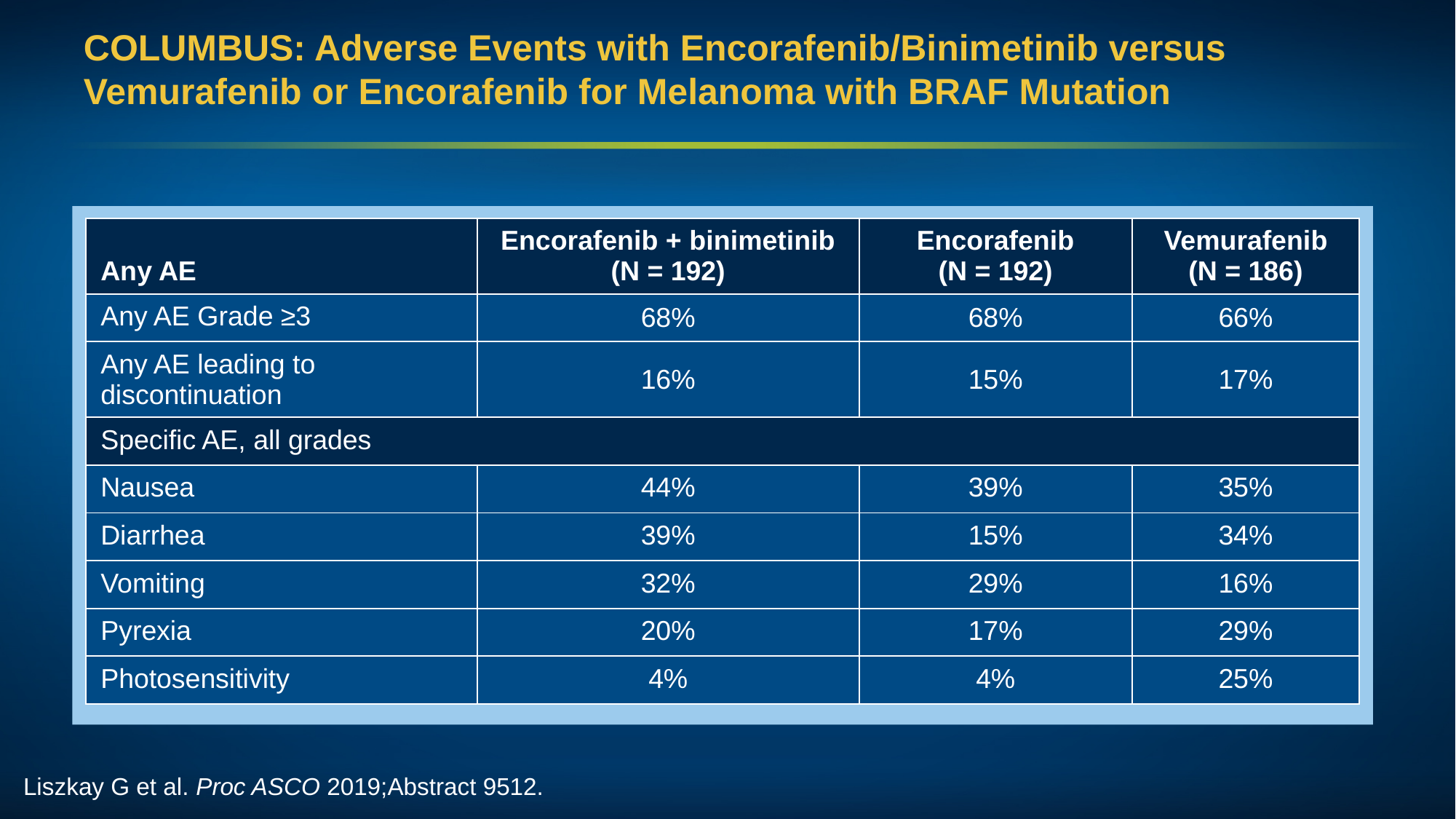

# COLUMBUS: Adverse Events with Encorafenib/Binimetinib versus Vemurafenib or Encorafenib for Melanoma with BRAF Mutation

| Any AE | Encorafenib + binimetinib (N = 192) | Encorafenib (N = 192) | Vemurafenib (N = 186) |
| --- | --- | --- | --- |
| Any AE Grade ≥3 | 68% | 68% | 66% |
| Any AE leading to discontinuation | 16% | 15% | 17% |
| Specific AE, all grades |  |  |  |
| Nausea | 44% | 39% | 35% |
| Diarrhea | 39% | 15% | 34% |
| Vomiting | 32% | 29% | 16% |
| Pyrexia | 20% | 17% | 29% |
| Photosensitivity | 4% | 4% | 25% |
Liszkay G et al. Proc ASCO 2019;Abstract 9512.